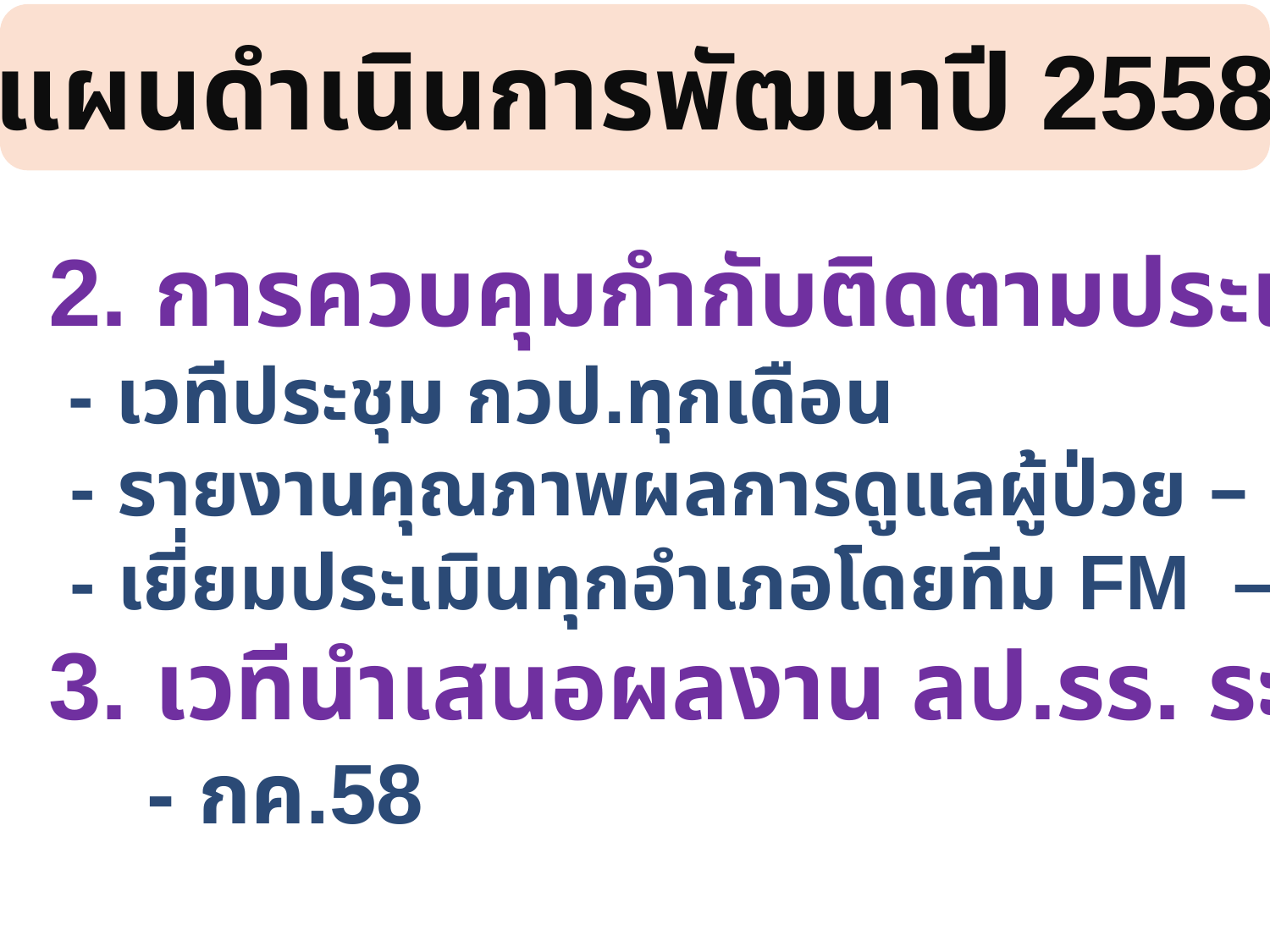

แผนดำเนินการพัฒนาปี 2558
2. การควบคุมกำกับติดตามประเมินผลงาน
 - เวทีประชุม กวป.ทุกเดือน
 - รายงานคุณภาพผลการดูแลผู้ป่วย – เมย.,มิย.58
 - เยี่ยมประเมินทุกอำเภอโดยทีม FM  –  พค.- มิย.58
3. เวทีนำเสนอผลงาน ลป.รร. ระดับจังหวัด
     - กค.58